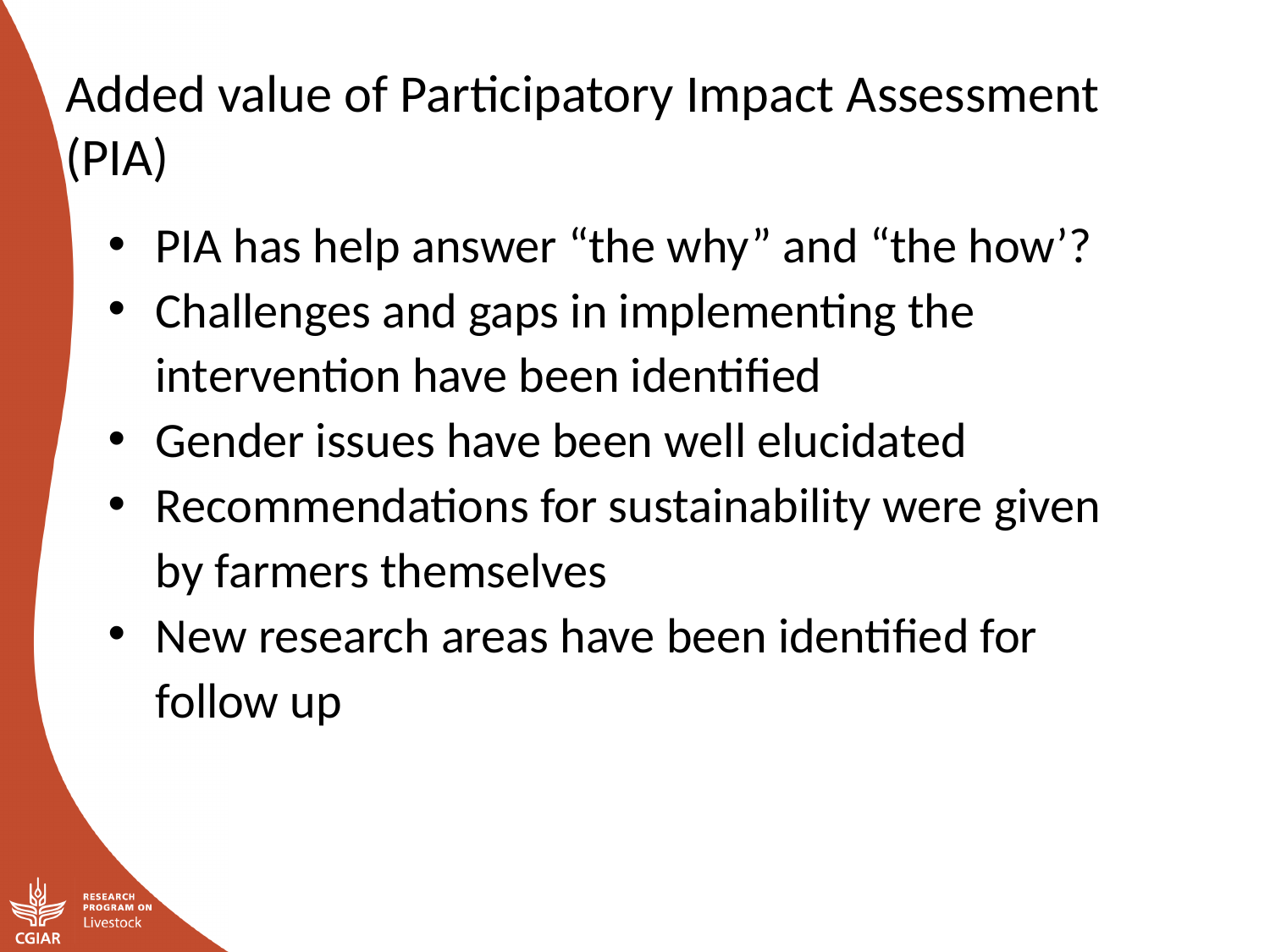

Added value of Participatory Impact Assessment (PIA)
PIA has help answer “the why” and “the how’?
Challenges and gaps in implementing the intervention have been identified
Gender issues have been well elucidated
Recommendations for sustainability were given by farmers themselves
New research areas have been identified for follow up